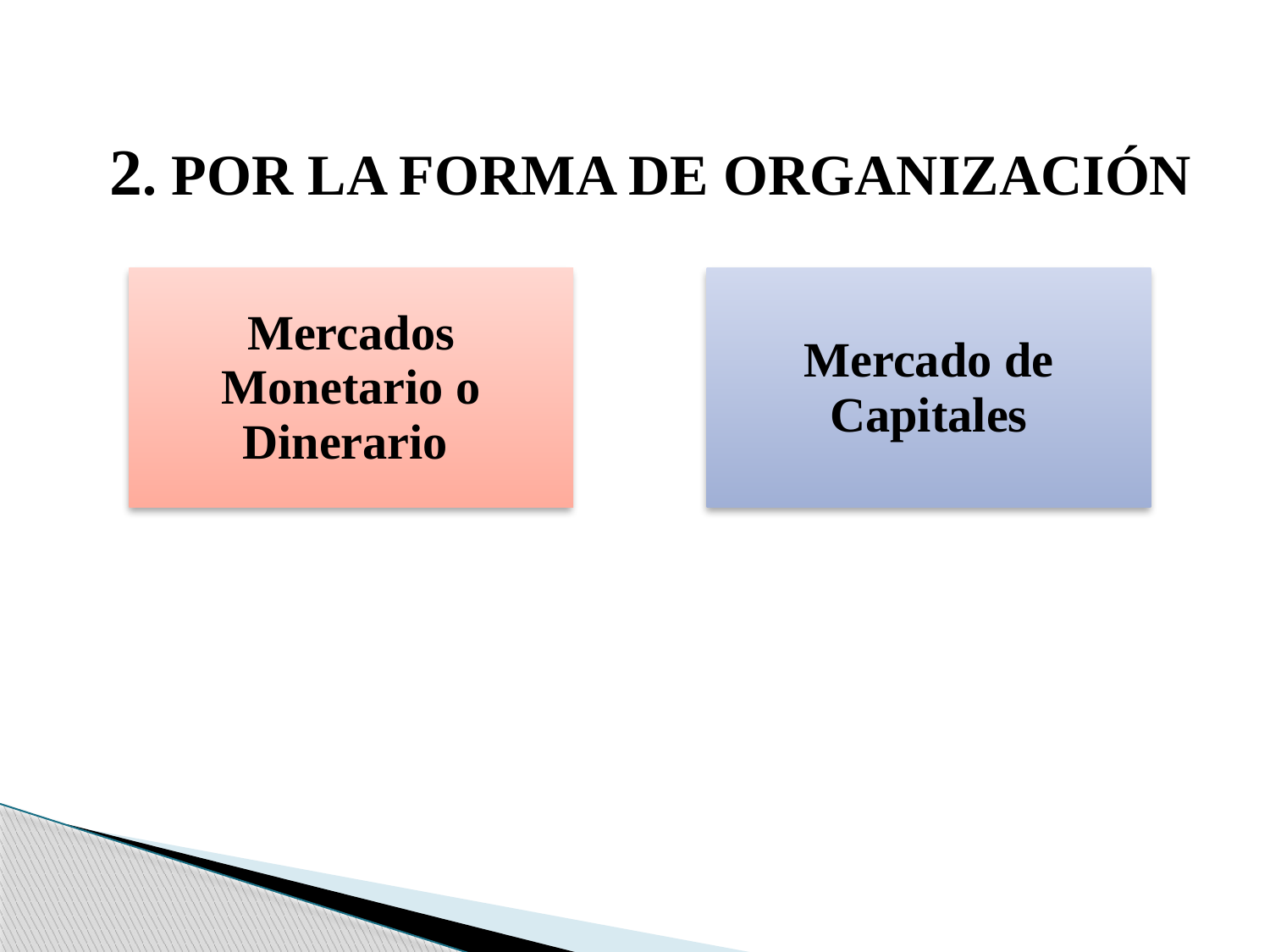

# 2. POR LA FORMA DE ORGANIZACIÓN
Mercados Monetario o Dinerario
Mercado de Capitales